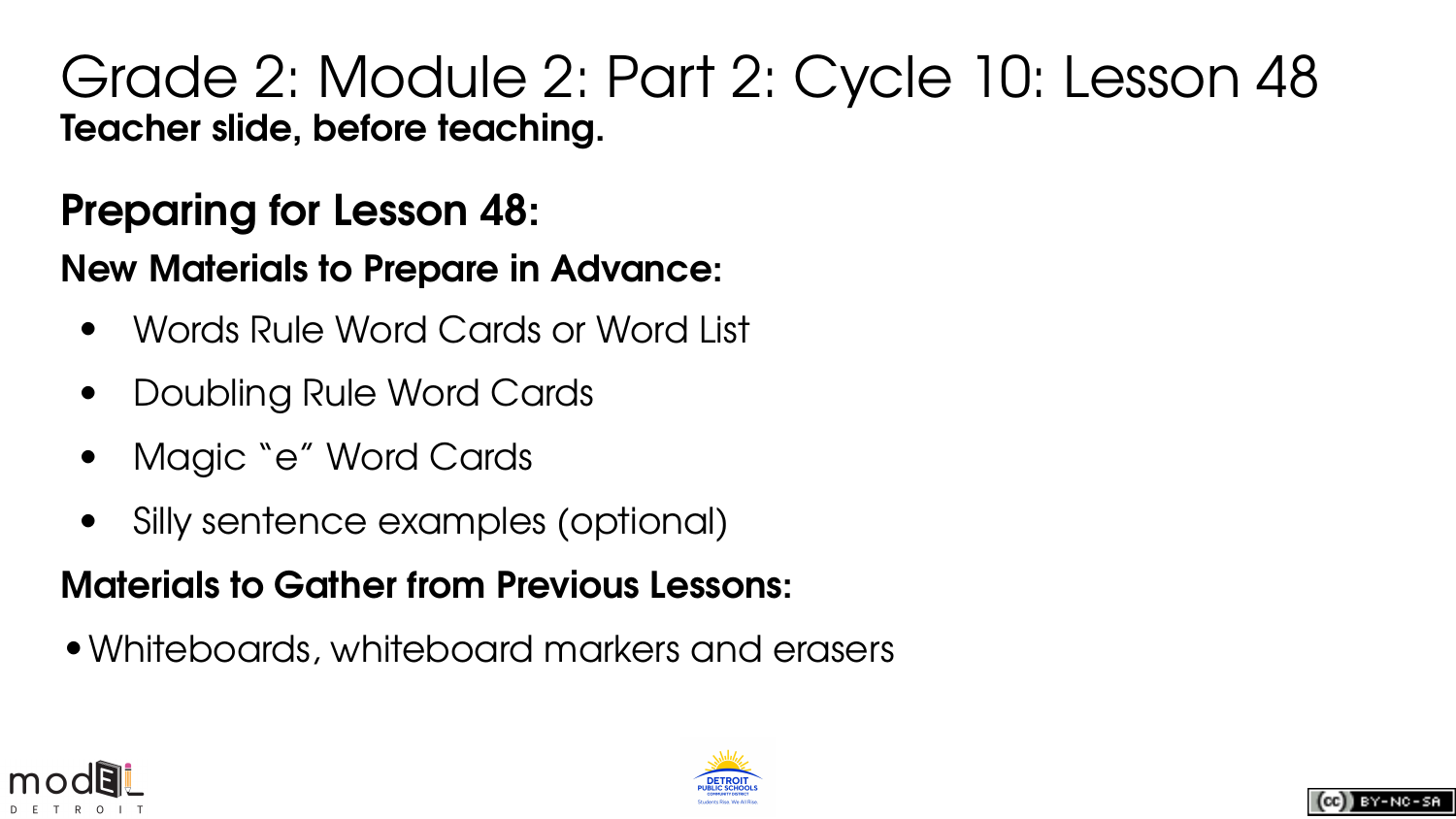

# Grade 2: Module 2: Part 2: Cycle 10: Lesson 48
Teacher slide, before teaching.
Preparing for Lesson 48:
New Materials to Prepare in Advance:
Words Rule Word Cards or Word List
Doubling Rule Word Cards
Magic “e” Word Cards
Silly sentence examples (optional)
Materials to Gather from Previous Lessons:
Whiteboards, whiteboard markers and erasers